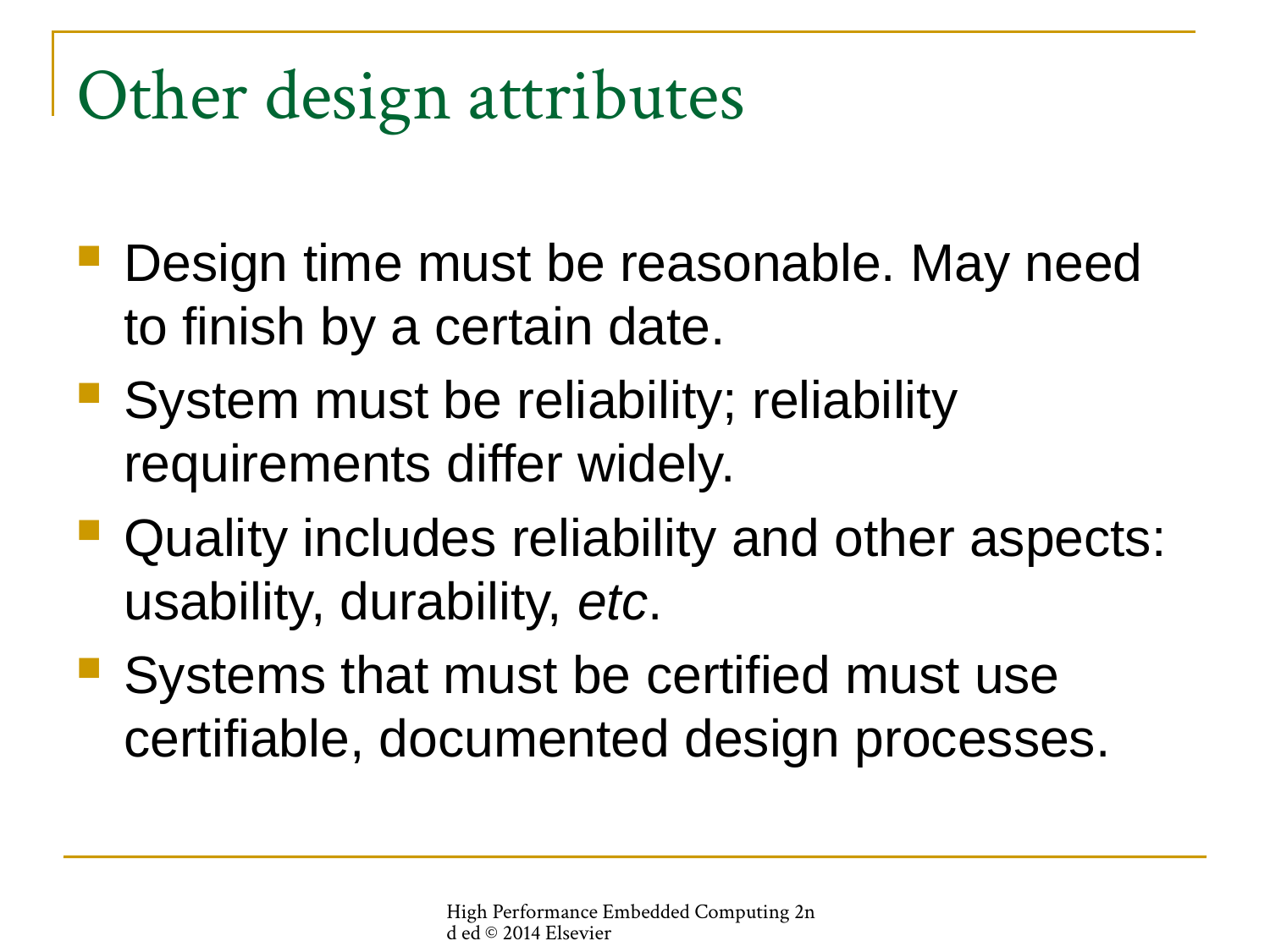

# Other design attributes
Design time must be reasonable. May need to finish by a certain date.
System must be reliability; reliability requirements differ widely.
Quality includes reliability and other aspects: usability, durability, etc.
Systems that must be certified must use certifiable, documented design processes.
High Performance Embedded Computing 2nd ed © 2014 Elsevier